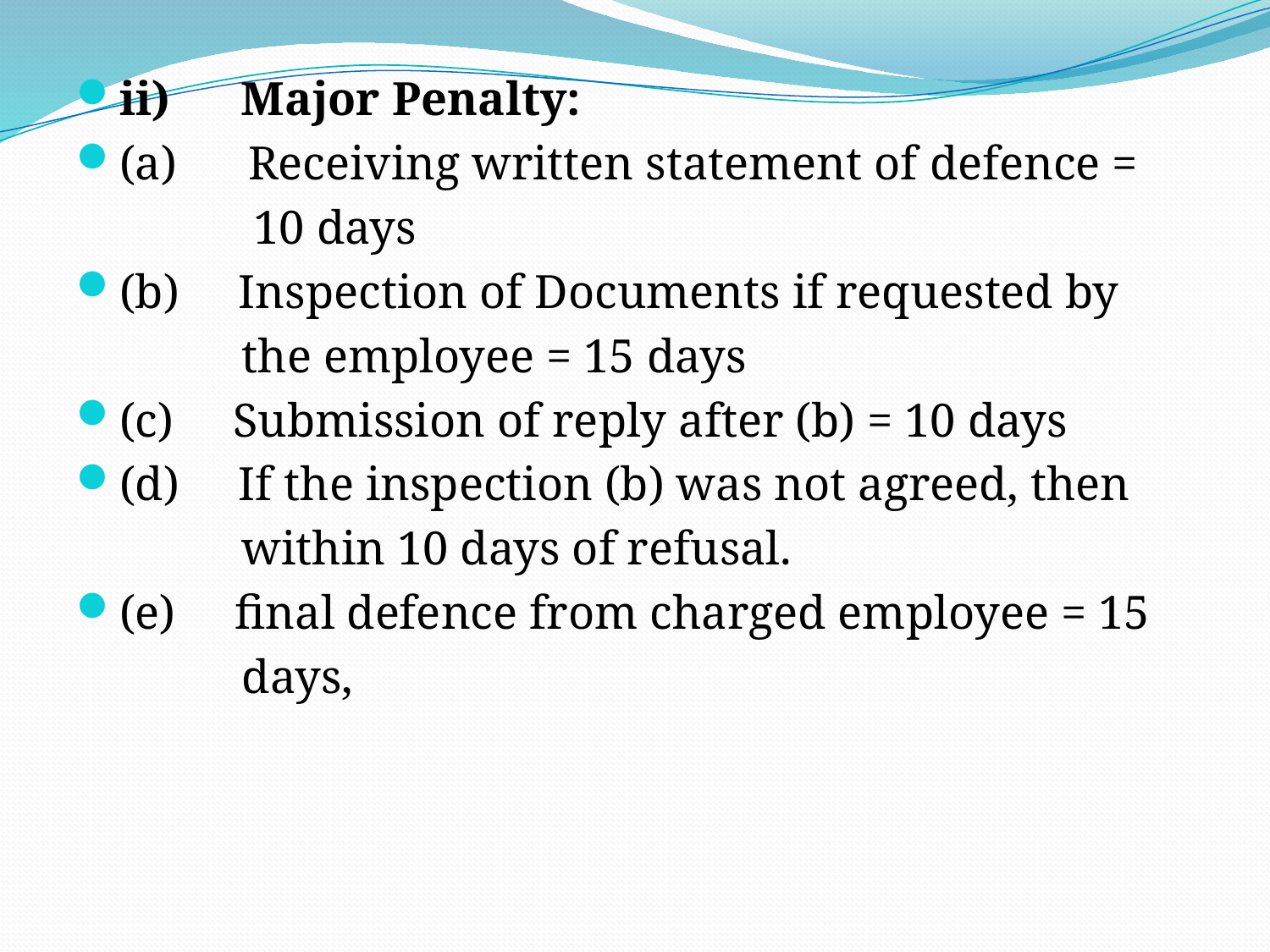

ii)      Major Penalty:
(a)      Receiving written statement of defence =
               10 days
(b)     Inspection of Documents if requested by
              the employee = 15 days
(c)     Submission of reply after (b) = 10 days
(d)     If the inspection (b) was not agreed, then
              within 10 days of refusal.
(e)     final defence from charged employee = 15
              days,